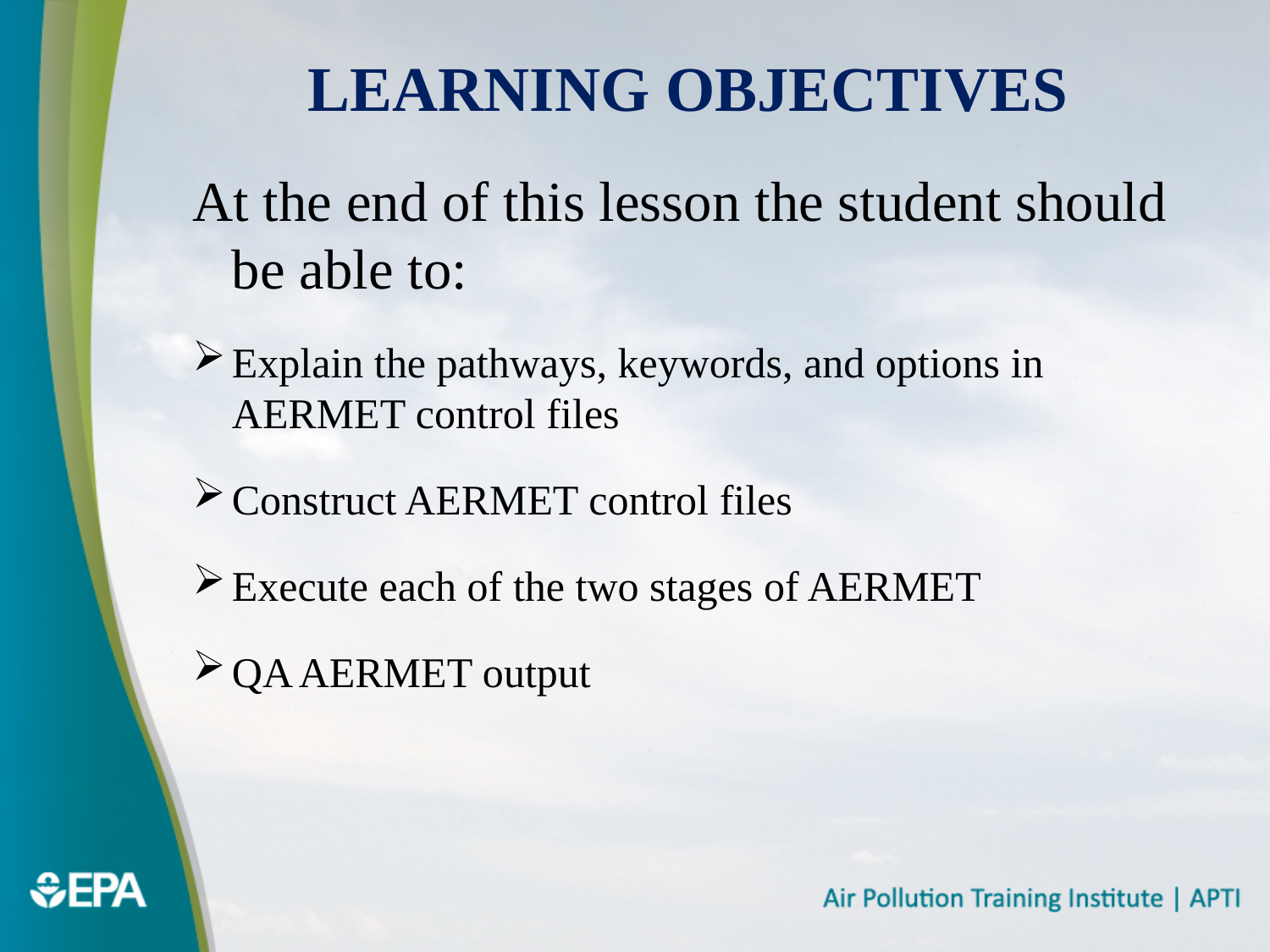

# Learning Objectives
At the end of this lesson the student should be able to:
Explain the pathways, keywords, and options in AERMET control files
Construct AERMET control files
Execute each of the two stages of AERMET
QA AERMET output